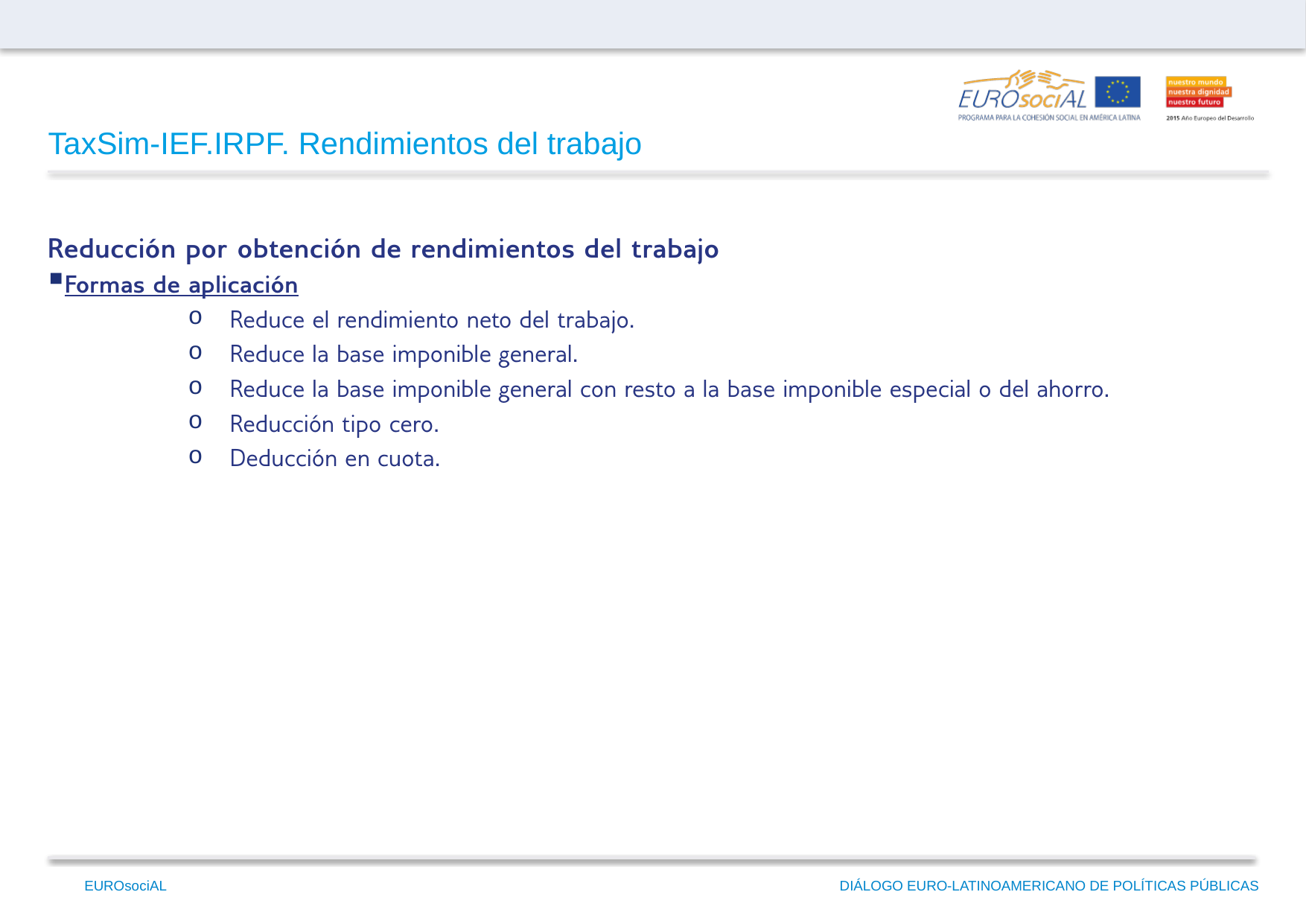

TaxSim-IEF.IRPF. Rendimientos del trabajo
Reducción por obtención de rendimientos del trabajo
Formas de aplicación
Reduce el rendimiento neto del trabajo.
Reduce la base imponible general.
Reduce la base imponible general con resto a la base imponible especial o del ahorro.
Reducción tipo cero.
Deducción en cuota.